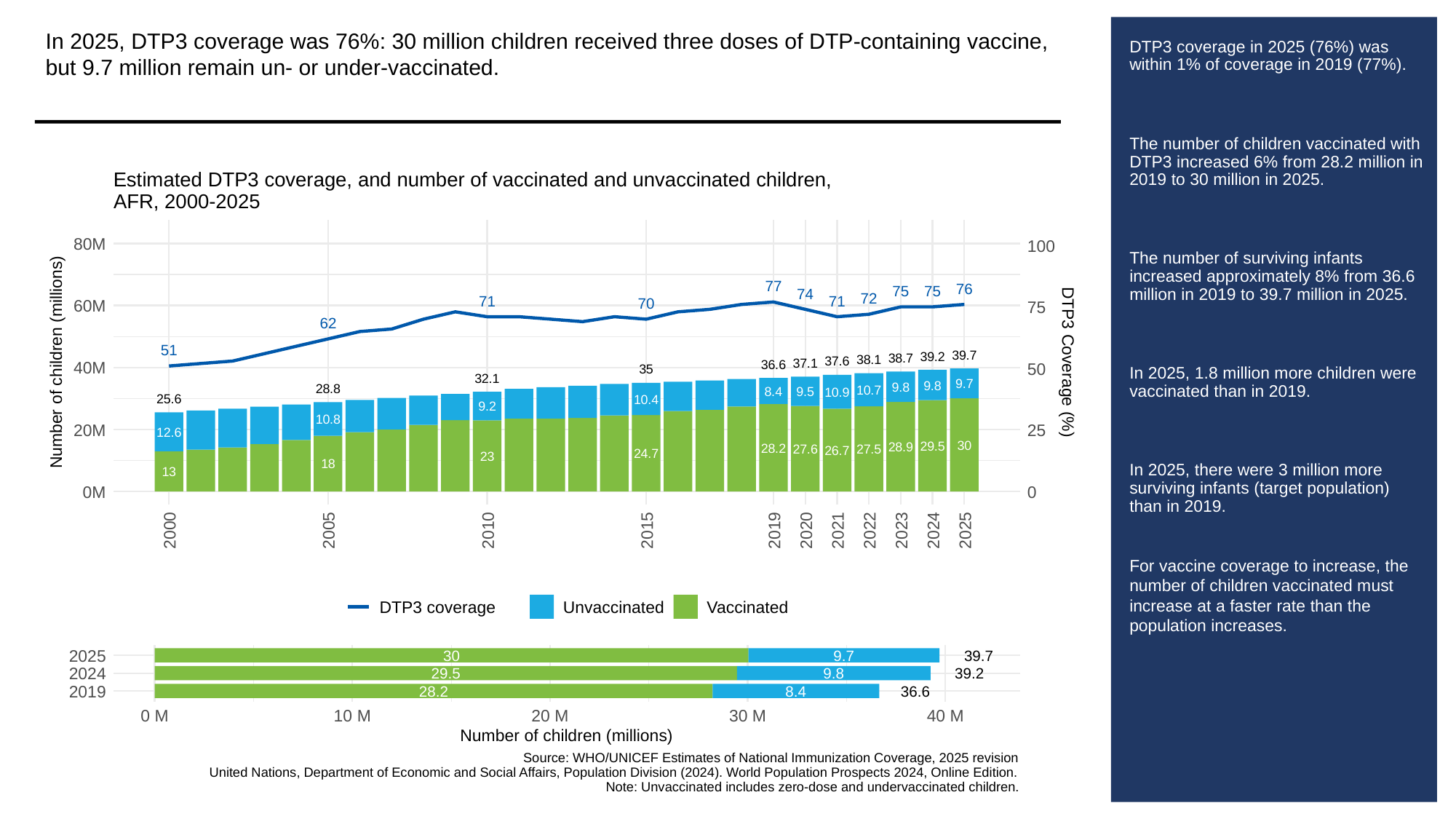

In 2025, DTP3 coverage was 76%: 30 million children received three doses of DTP-containing vaccine, but 9.7 million remain un- or under-vaccinated.
# DTP3 coverage in 2025 (76%) was within 1% of coverage in 2019 (77%).

The number of children vaccinated with DTP3 increased 6% from 28.2 million in 2019 to 30 million in 2025.

The number of surviving infants increased approximately 8% from 36.6 million in 2019 to 39.7 million in 2025.

In 2025, 1.8 million more children were vaccinated than in 2019.

In 2025, there were 3 million more surviving infants (target population) than in 2019.

For vaccine coverage to increase, the number of children vaccinated must increase at a faster rate than the population increases.

Estimated DTP3 coverage, and number of vaccinated and unvaccinated children,
AFR, 2000-2025

80M
100

77
76
75
75
74
72
71
71
70
60M
75

62

51
39.7
39.2
38.7
38.1
Number of children (millions)
DTP3 Coverage (%)
37.6
37.1
36.6
40M
50
35

32.1

9.7

9.8

9.8

28.8

10.7

8.4
9.5

10.9

25.6

10.4

9.2

10.8

20M
25

12.6

30
29.5
28.9
28.2

27.6
27.5
26.7

24.7

23

18

13
0M
0

2000
2005
2010
2015
2019
2020
2021
2022
2023
2024
2025

DTP3 coverage
Unvaccinated
Vaccinated

2025
30
9.7
39.7

2024
29.5
9.8
39.2

2019
28.2
8.4
36.6

0 M
10 M
20 M
30 M
40 M
Number of children (millions)
Source: WHO/UNICEF Estimates of National Immunization Coverage, 2025 revision
United Nations, Department of Economic and Social Affairs, Population Division (2024). World Population Prospects 2024, Online Edition.
Note: Unvaccinated includes zero-dose and undervaccinated children.